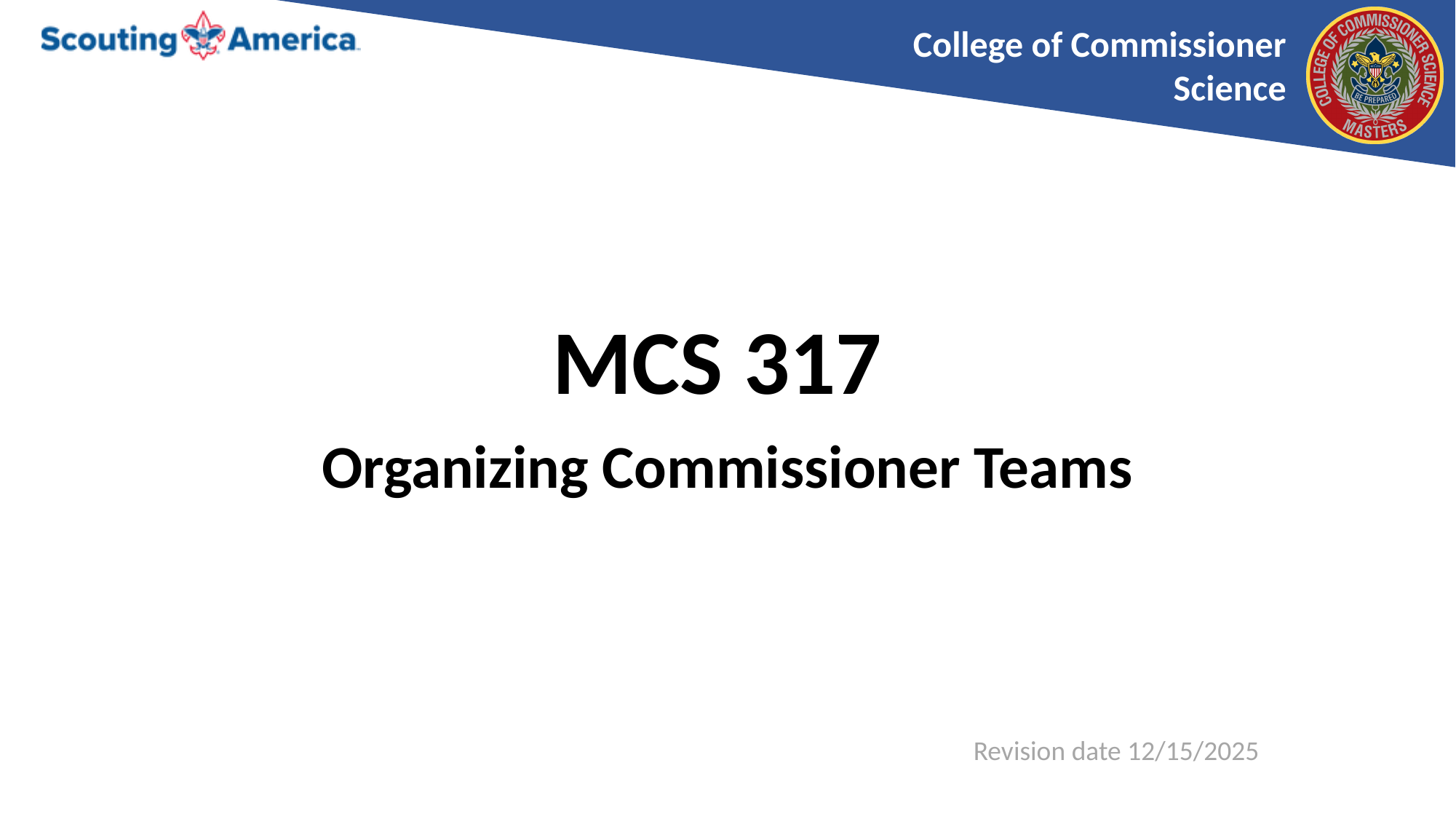

# MCS 317
Organizing Commissioner Teams
Revision date 12/15/2025